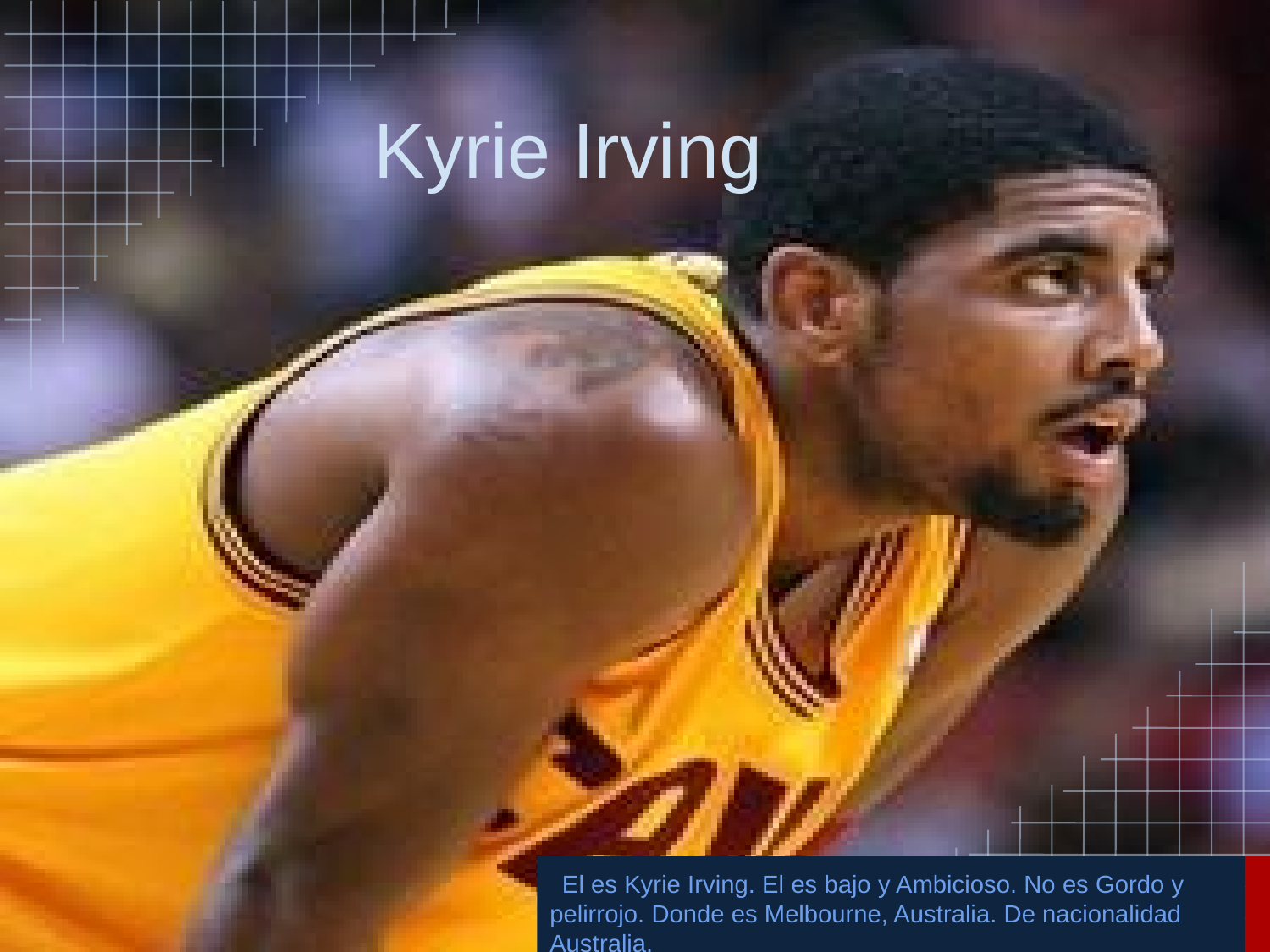

# Kyrie Irving
El es Kyrie Irving. El es bajo y Ambicioso. No es Gordo y pelirrojo. Donde es Melbourne, Australia. De nacionalidad Australia.